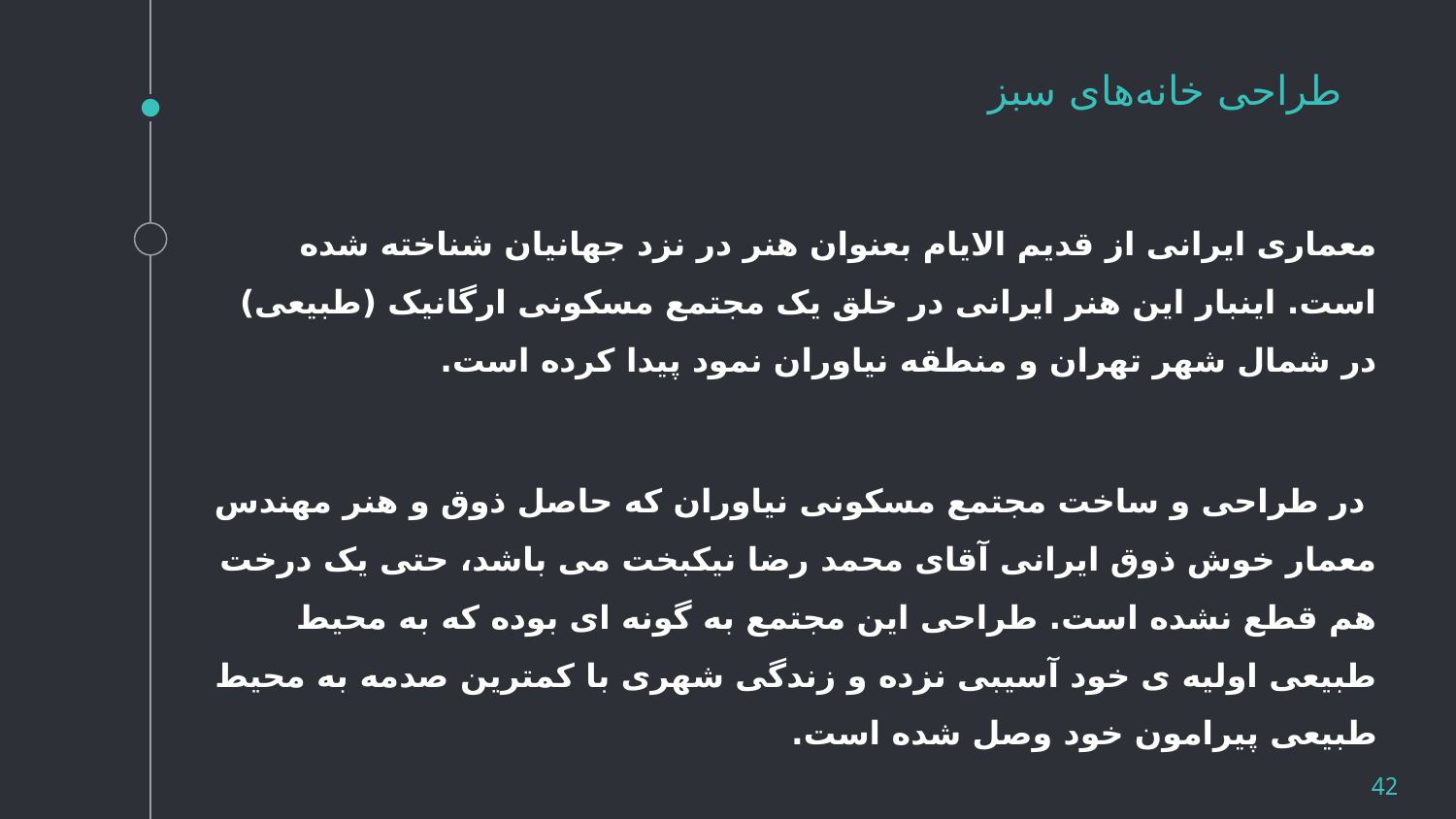

# طراحی خانه‌های سبز
معماری ایرانی از قدیم الایام بعنوان هنر در نزد جهانیان شناخته شده است. اینبار این هنر ایرانی در خلق یک مجتمع مسکونی ارگانیک (طبیعی) در شمال شهر تهران و منطقه نیاوران نمود پیدا کرده است.

 در طراحی و ساخت مجتمع مسکونی نیاوران که حاصل ذوق و هنر مهندس معمار خوش ذوق ایرانی آقای محمد رضا نیکبخت می باشد، حتی یک درخت هم قطع نشده است. طراحی این مجتمع به گونه ای بوده که به محیط طبیعی اولیه ی خود آسیبی نزده و زندگی شهری با کمترین صدمه به محیط طبیعی پیرامون خود وصل شده است.

42